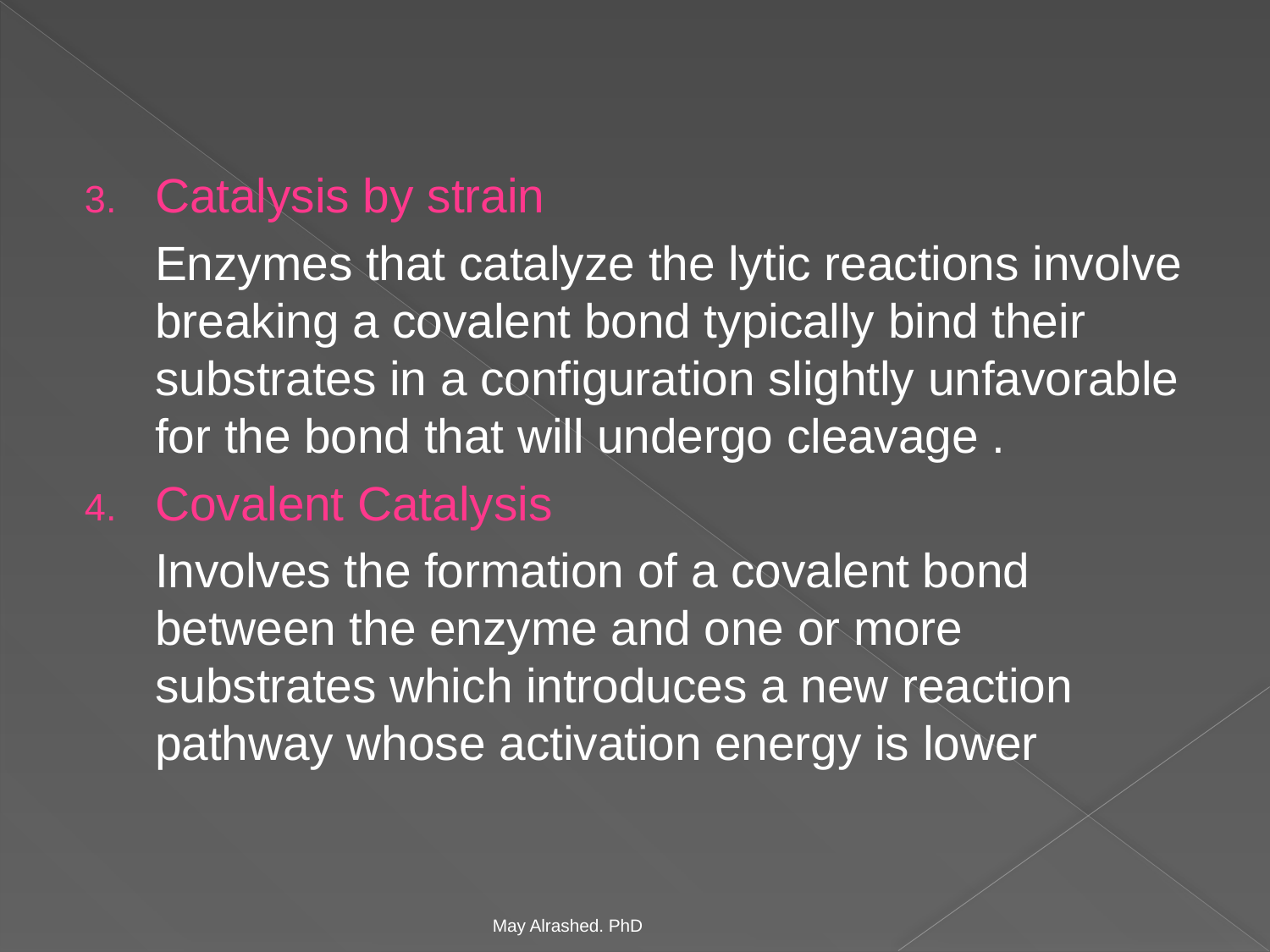

Catalysis by strain
	Enzymes that catalyze the lytic reactions involve breaking a covalent bond typically bind their substrates in a configuration slightly unfavorable for the bond that will undergo cleavage .
Covalent Catalysis
	Involves the formation of a covalent bond between the enzyme and one or more substrates which introduces a new reaction pathway whose activation energy is lower

May Alrashed. PhD